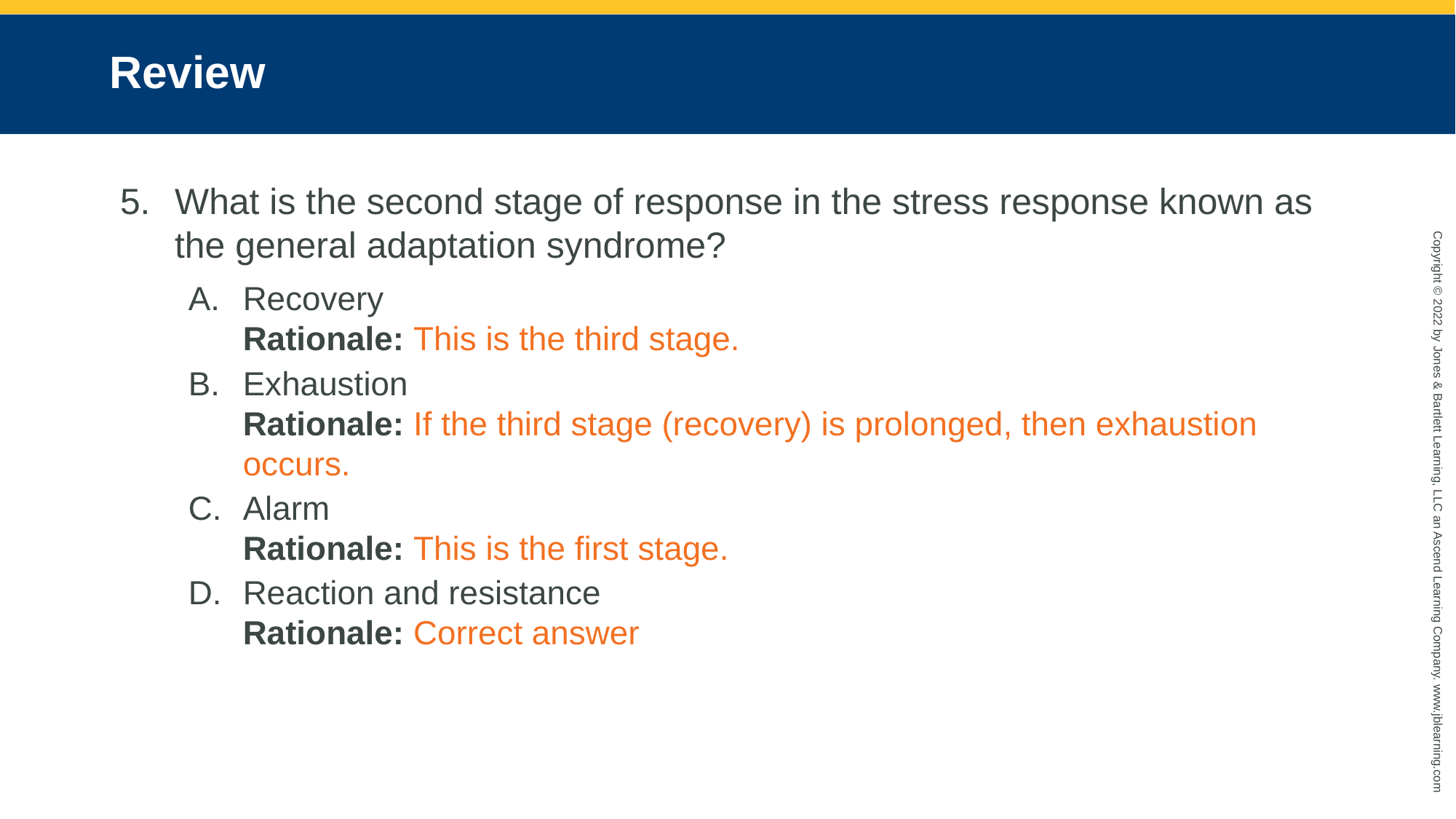

# Review
What is the second stage of response in the stress response known as the general adaptation syndrome?
Recovery
Rationale: This is the third stage.
Exhaustion
Rationale: If the third stage (recovery) is prolonged, then exhaustion occurs.
Alarm
Rationale: This is the first stage.
Reaction and resistance
Rationale: Correct answer